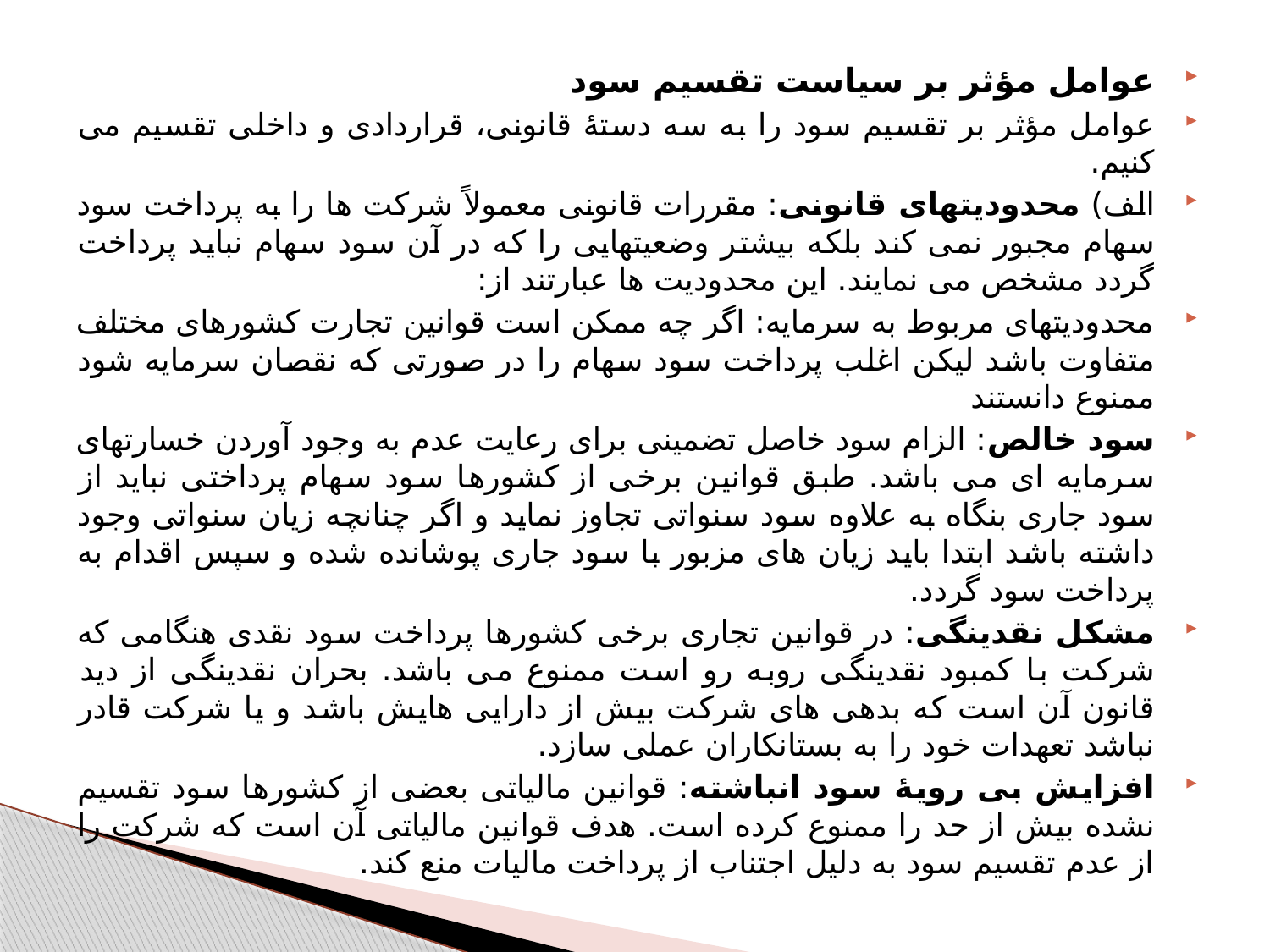

عوامل مؤثر بر سیاست تقسیم سود
عوامل مؤثر بر تقسیم سود را به سه دستۀ قانونی، قراردادی و داخلی تقسیم می کنیم.
الف) محدودیتهای قانونی: مقررات قانونی معمولاً شرکت ها را به پرداخت سود سهام مجبور نمی کند بلکه بیشتر وضعیتهایی را که در آن سود سهام نباید پرداخت گردد مشخص می نمایند. این محدودیت ها عبارتند از:
محدودیتهای مربوط به سرمایه: اگر چه ممکن است قوانین تجارت کشورهای مختلف متفاوت باشد لیکن اغلب پرداخت سود سهام را در صورتی که نقصان سرمایه شود ممنوع دانستند
سود خالص: الزام سود خاصل تضمینی برای رعایت عدم به وجود آوردن خسارتهای سرمایه ای می باشد. طبق قوانین برخی از کشورها سود سهام پرداختی نباید از سود جاری بنگاه به علاوه سود سنواتی تجاوز نماید و اگر چنانچه زیان سنواتی وجود داشته باشد ابتدا باید زیان های مزبور با سود جاری پوشانده شده و سپس اقدام به پرداخت سود گردد.
مشکل نقدینگی: در قوانین تجاری برخی کشورها پرداخت سود نقدی هنگامی که شرکت با کمبود نقدینگی روبه رو است ممنوع می باشد. بحران نقدینگی از دید قانون آن است که بدهی های شرکت بیش از دارایی هایش باشد و یا شرکت قادر نباشد تعهدات خود را به بستانکاران عملی سازد.
افزایش بی رویۀ سود انباشته: قوانین مالیاتی بعضی از کشورها سود تقسیم نشده بیش از حد را ممنوع کرده است. هدف قوانین مالیاتی آن است که شرکت را از عدم تقسیم سود به دلیل اجتناب از پرداخت مالیات منع کند.